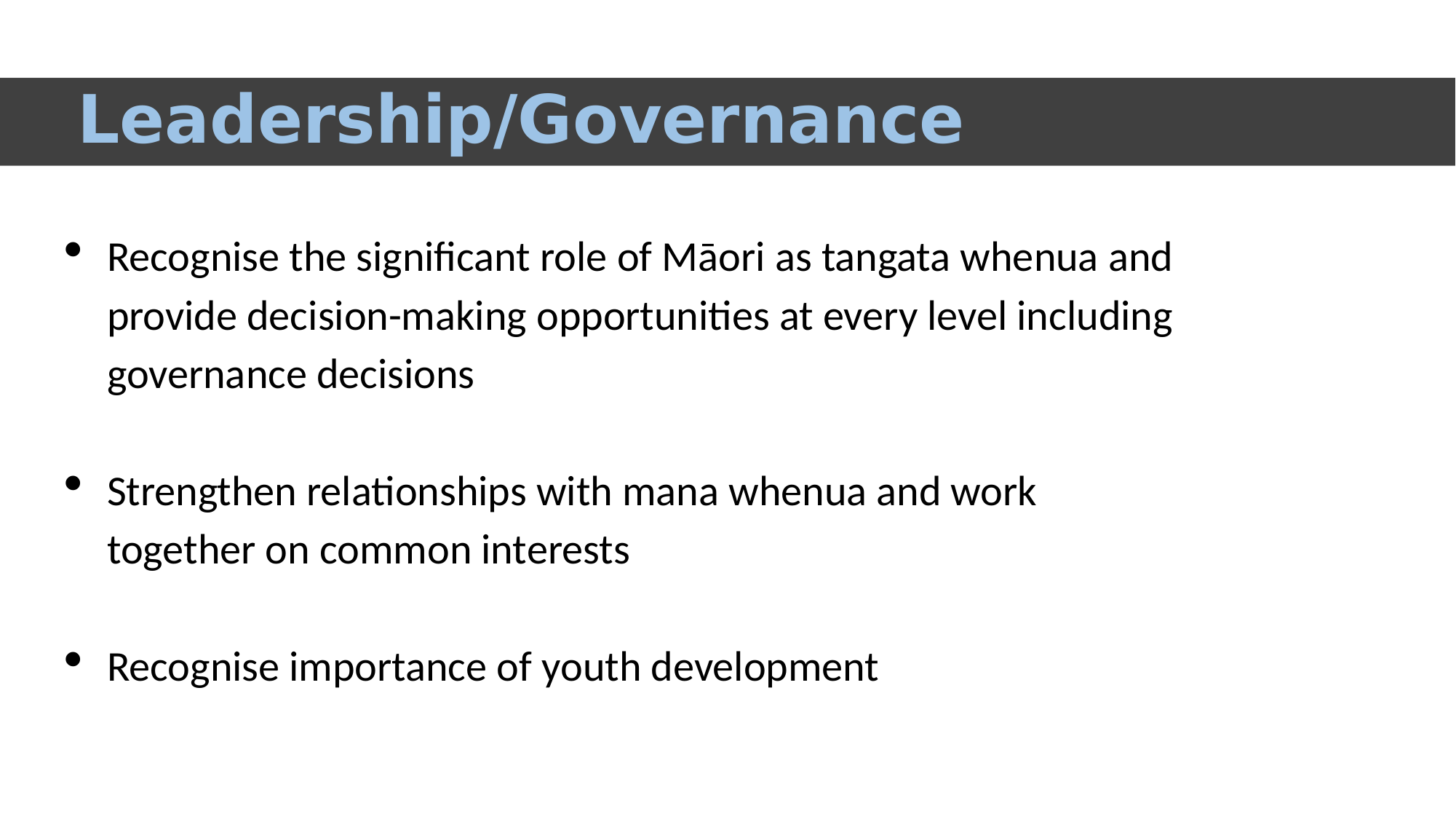

# Leadership/Governance

Recognise the significant role of Māori as tangata whenua and provide decision-making opportunities at every level including governance decisions

Strengthen relationships with mana whenua and work together on common interests

Recognise importance of youth development